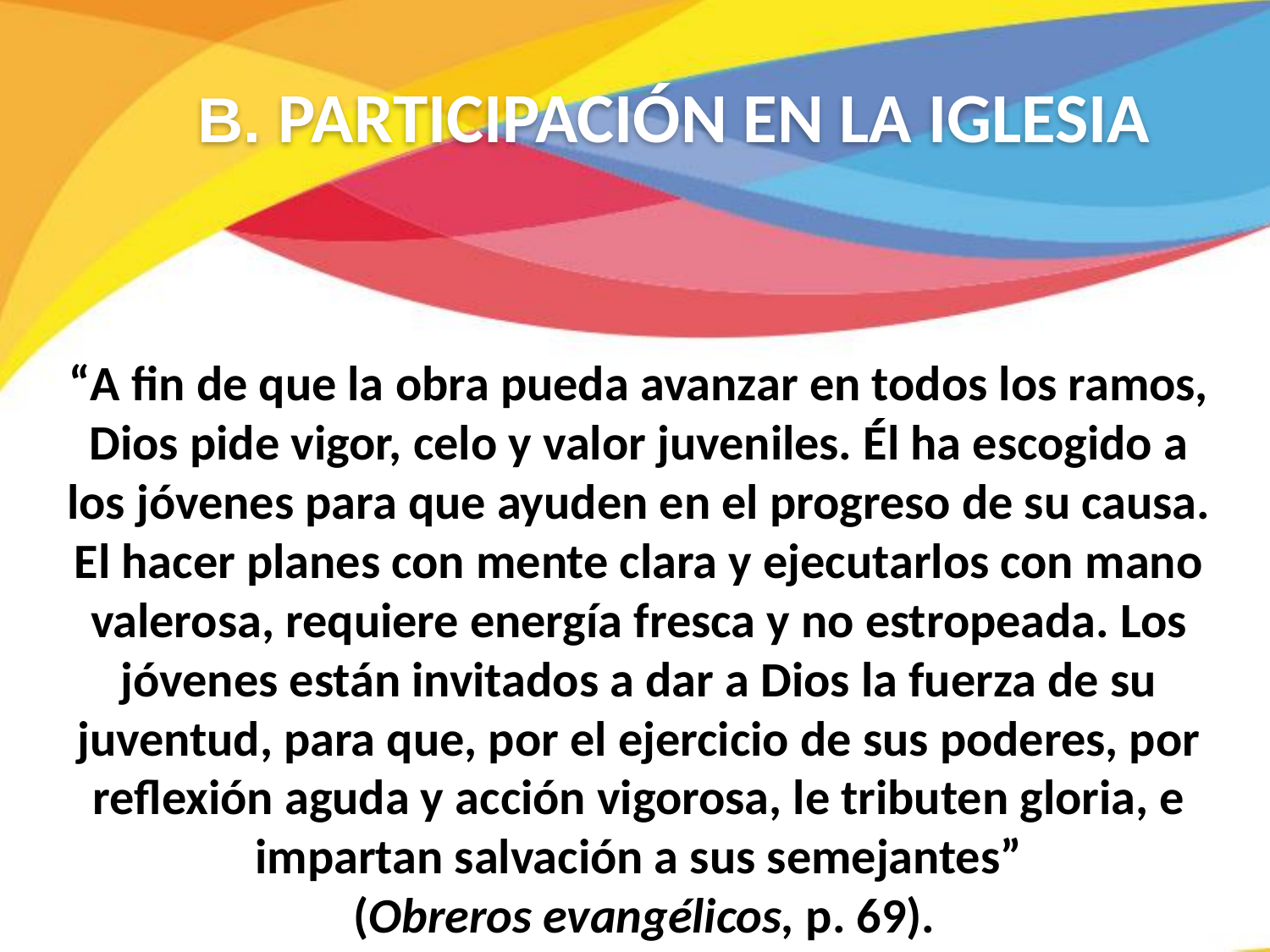

B. PARTICIPACIÓN EN LA IGLESIA
“A fin de que la obra pueda avanzar en todos los ramos, Dios pide vigor, celo y valor juveniles. Él ha escogido a los jóvenes para que ayuden en el progreso de su causa. El hacer planes con mente clara y ejecutarlos con mano valerosa, requiere energía fresca y no estropeada. Los jóvenes están invitados a dar a Dios la fuerza de su juventud, para que, por el ejercicio de sus poderes, por reflexión aguda y acción vigorosa, le tributen gloria, e impartan salvación a sus semejantes”
 (Obreros evangélicos, p. 69).